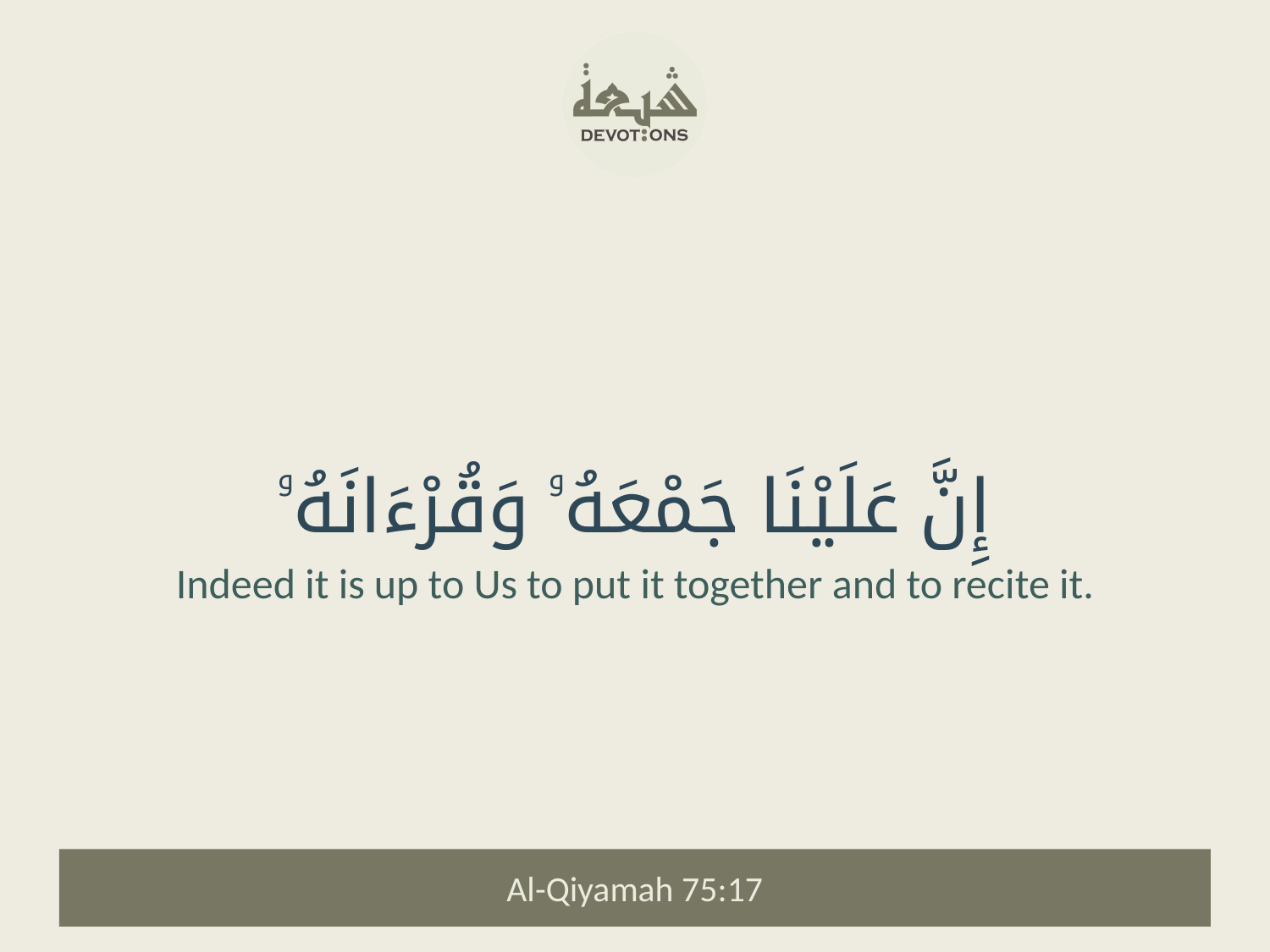

إِنَّ عَلَيْنَا جَمْعَهُۥ وَقُرْءَانَهُۥ
Indeed it is up to Us to put it together and to recite it.
Al-Qiyamah 75:17